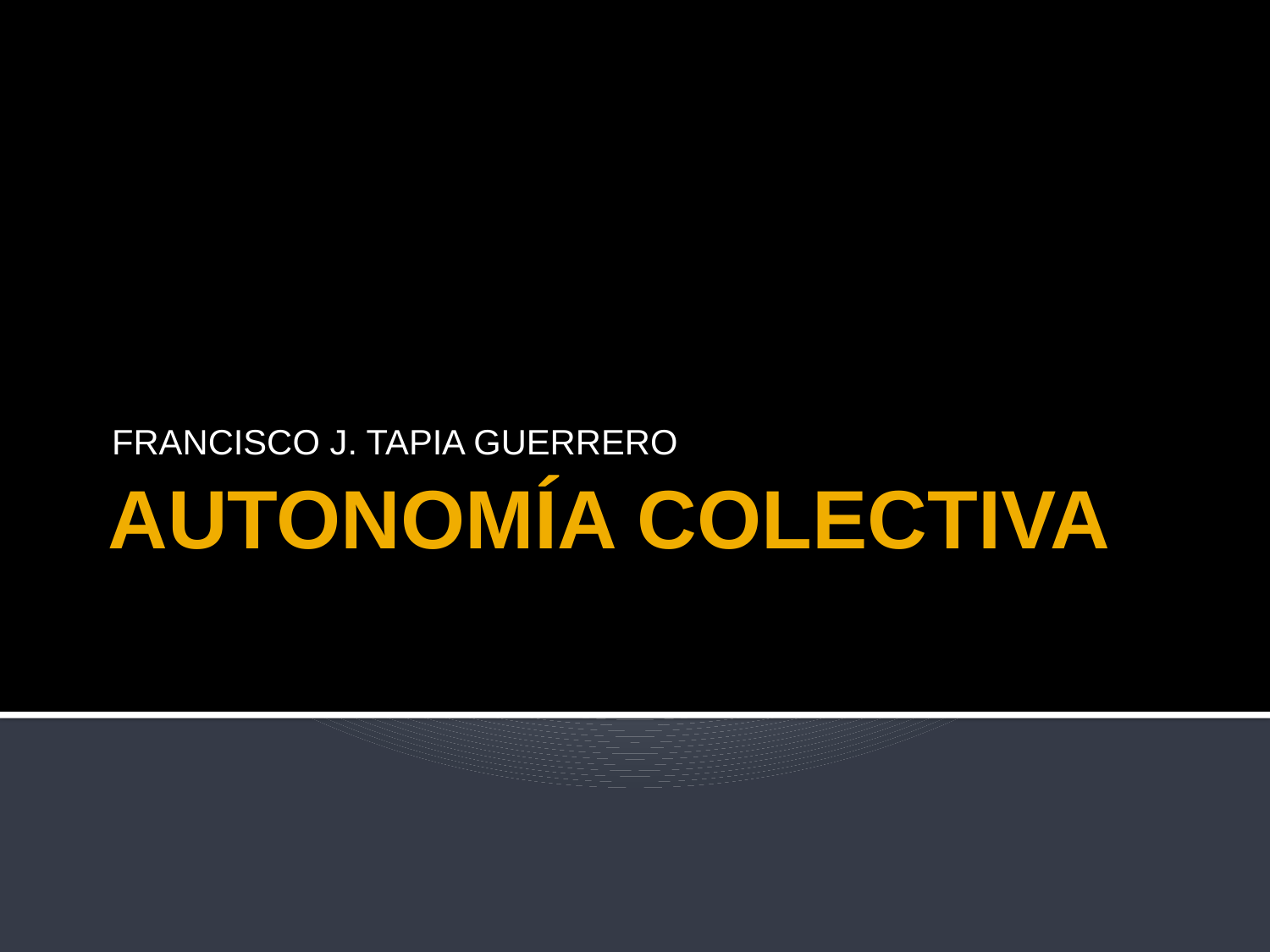

FRANCISCO J. TAPIA GUERRERO
# AUTONOMÍA COLECTIVA